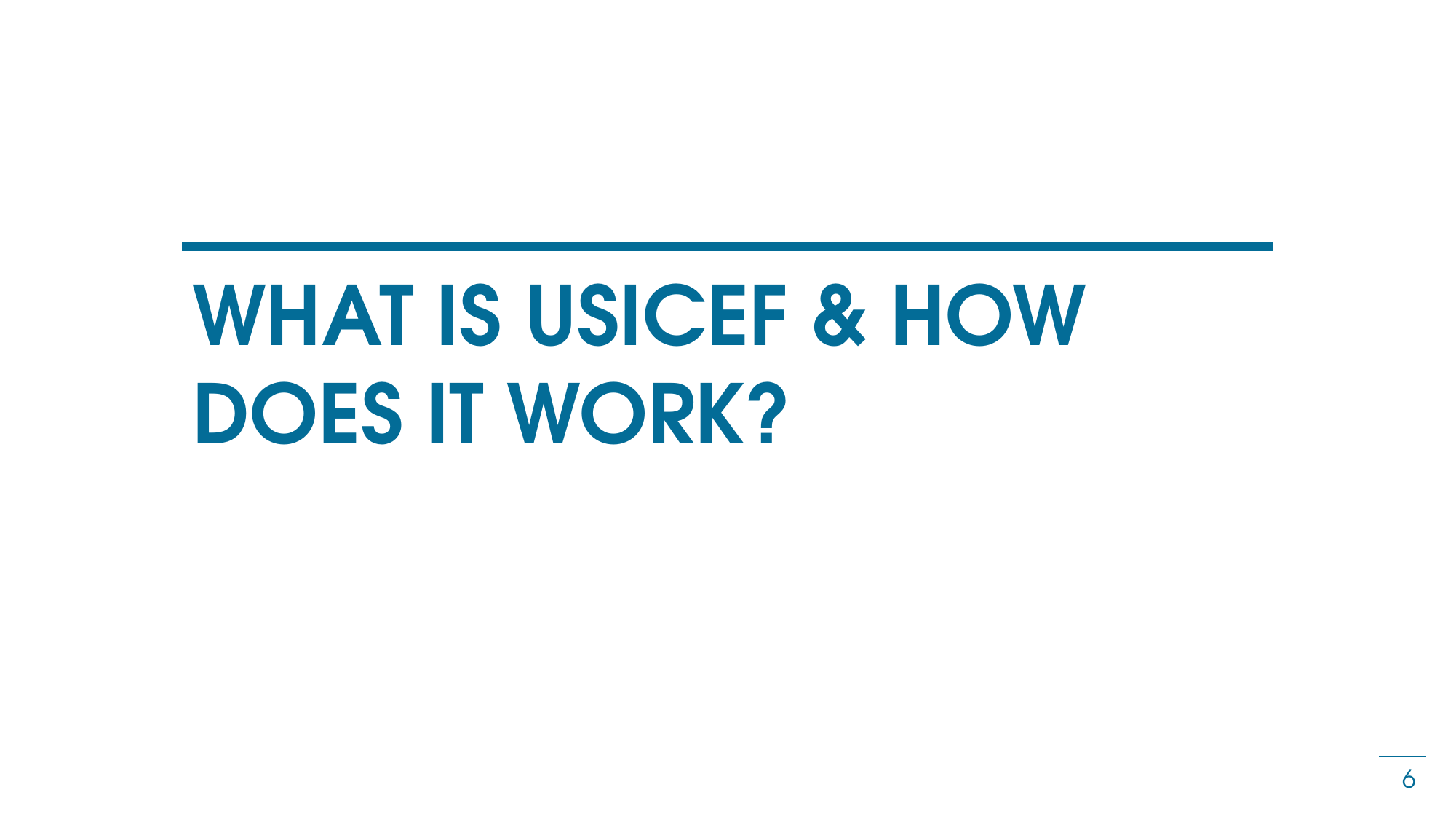

WHAT IS USICEF & HOW DOES IT WORK?